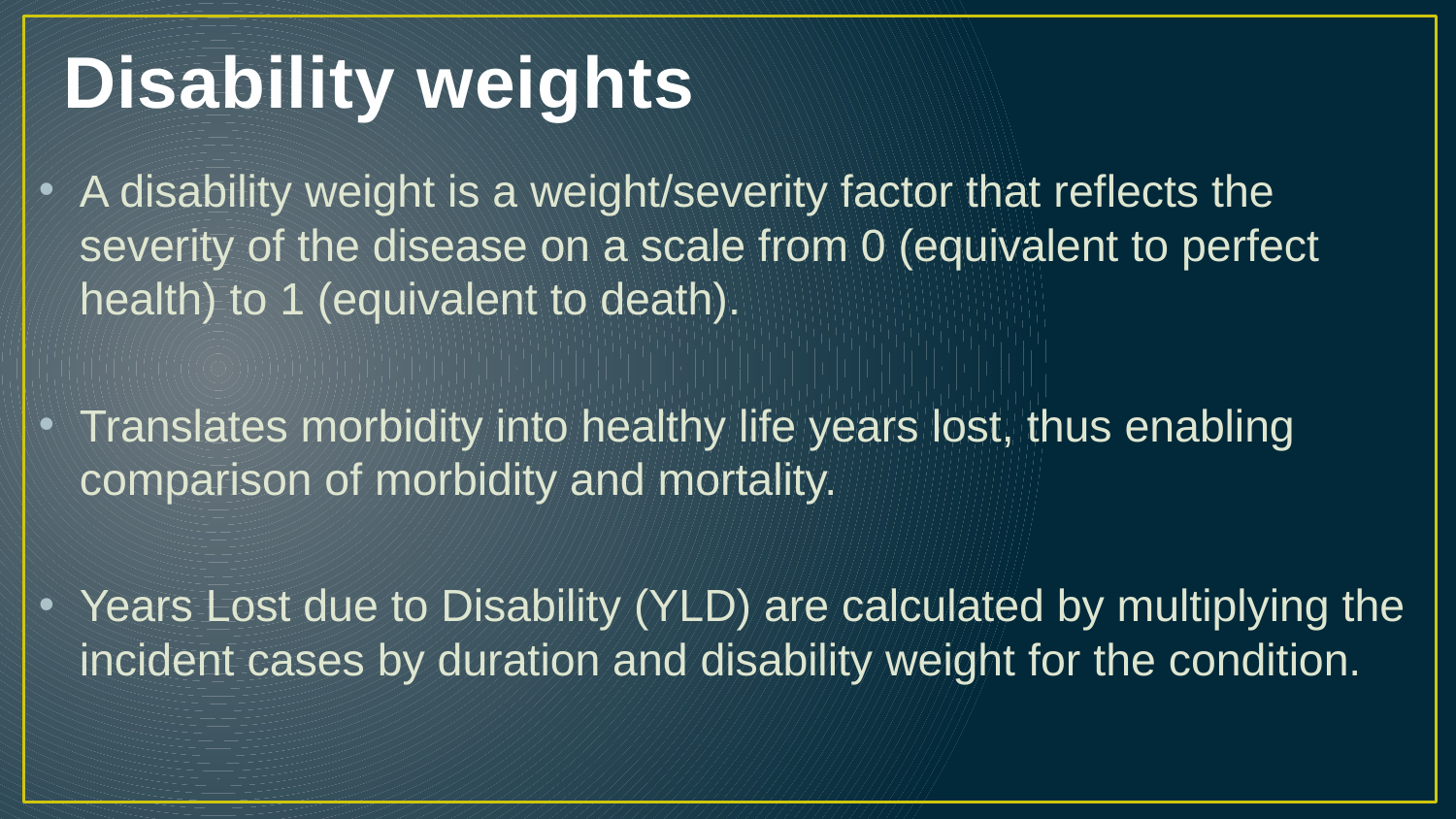

# Disability weights
A disability weight is a weight/severity factor that reflects the severity of the disease on a scale from 0 (equivalent to perfect health) to 1 (equivalent to death).

Translates morbidity into healthy life years lost, thus enabling comparison of morbidity and mortality.

Years Lost due to Disability (YLD) are calculated by multiplying the incident cases by duration and disability weight for the condition.